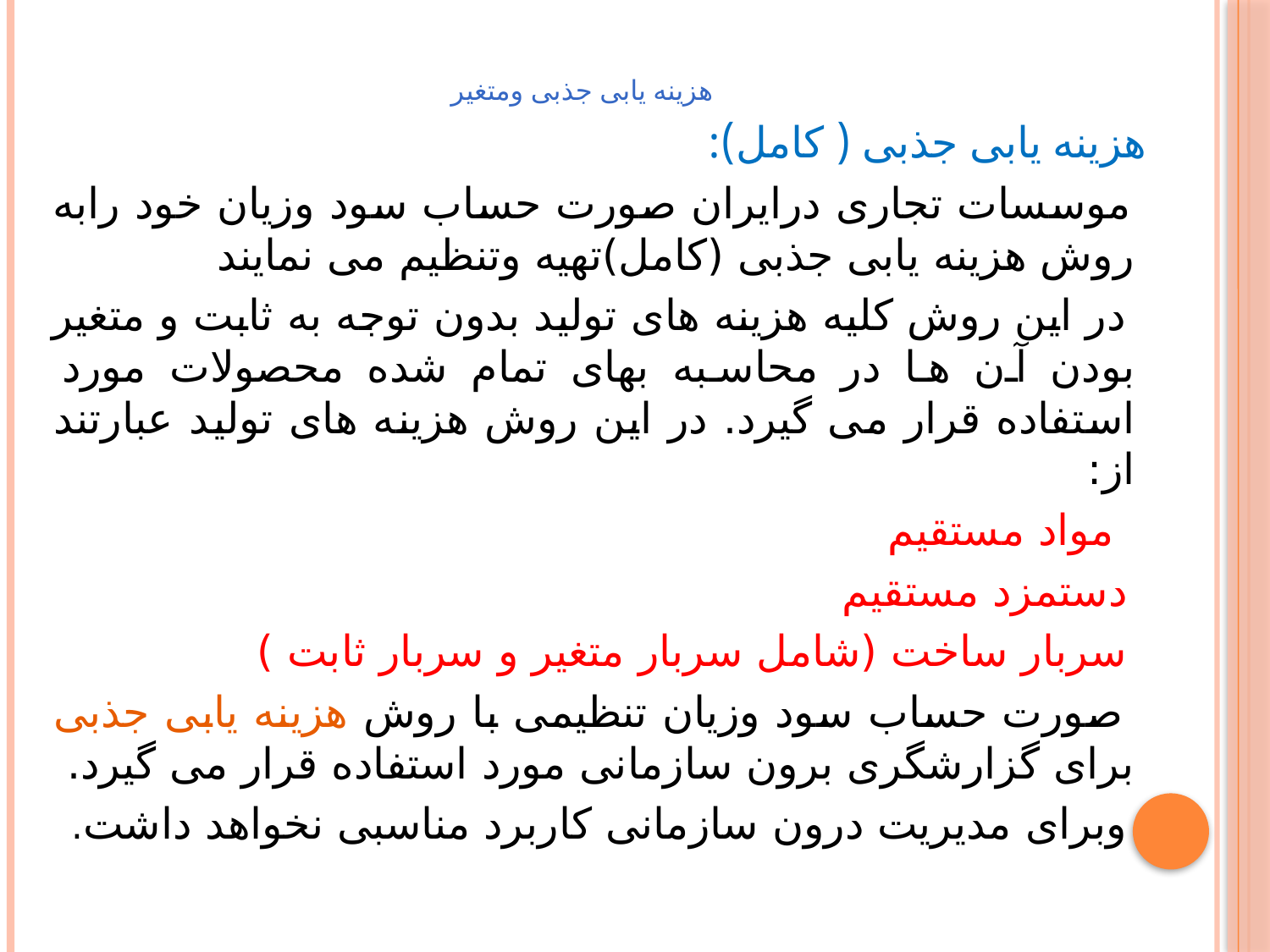

# هزینه یابی جذبی ومتغیر
  هزینه یابی جذبی ( کامل):
   موسسات تجاری درایران صورت حساب سود وزیان خود رابه روش هزینه یابی جذبی (کامل)تهیه وتنظیم می نمایند
   در این روش کلیه هزینه های تولید بدون توجه به ثابت و متغیر بودن آن ها در محاسبه بهای تمام شده محصولات مورد استفاده قرار می گیرد. در این روش هزینه های تولید عبارتند از:
    مواد مستقیم
   دستمزد مستقیم
   سربار ساخت (شامل سربار متغیر و سربار ثابت )
   صورت حساب سود وزیان تنظیمی با روش هزینه یابی جذبی برای گزارشگری برون سازمانی مورد استفاده قرار می گیرد.
   وبرای مدیریت درون سازمانی کاربرد مناسبی نخواهد داشت.